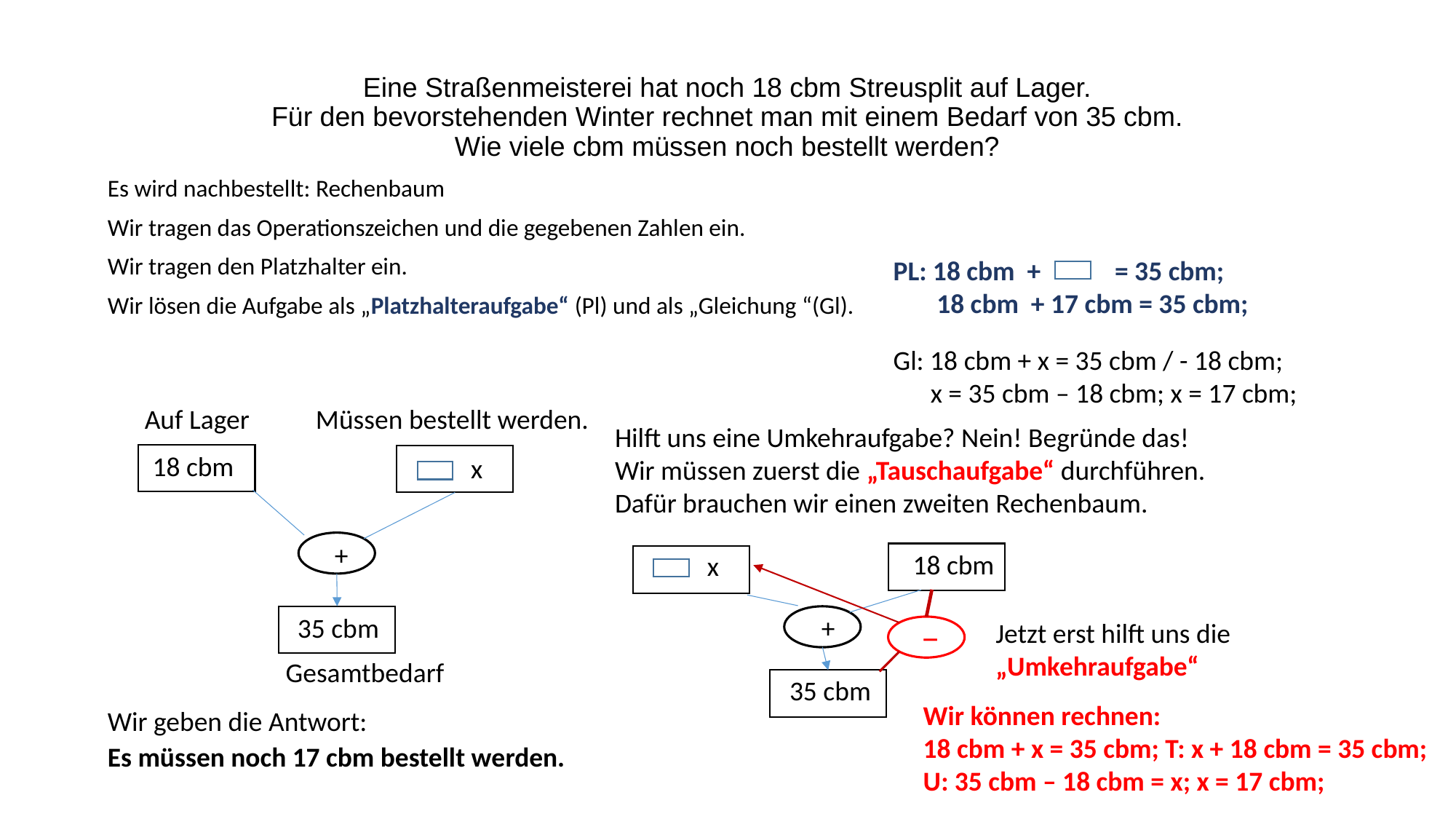

# Eine Straßenmeisterei hat noch 18 cbm Streusplit auf Lager. Für den bevorstehenden Winter rechnet man mit einem Bedarf von 35 cbm. Wie viele cbm müssen noch bestellt werden?
Es wird nachbestellt: Rechenbaum
Wir tragen das Operationszeichen und die gegebenen Zahlen ein.
Wir tragen den Platzhalter ein.
PL: 18 cbm  +            = 35 cbm;
       18 cbm  + 17 cbm = 35 cbm;

Wir lösen die Aufgabe als „Platzhalteraufgabe“ (Pl) und als „Gleichung “(Gl).

Gl: 18 cbm + x = 35 cbm / - 18 cbm;
      x = 35 cbm – 18 cbm; x = 17 cbm;

Auf Lager
Müssen bestellt werden.
Hilft uns eine Umkehraufgabe? Nein! Begründe das!
Wir müssen zuerst die „Tauschaufgabe“ durchführen.
Dafür brauchen wir einen zweiten Rechenbaum.

18 cbm

x

+
18 cbm
x

_
35 cbm
+

Jetzt erst hilft uns die „Umkehraufgabe“

Gesamtbedarf
35 cbm

Wir können rechnen:
18 cbm + x = 35 cbm; T: x + 18 cbm = 35 cbm; U: 35 cbm – 18 cbm = x; x = 17 cbm;
Wir geben die Antwort:
Es müssen noch 17 cbm bestellt werden.